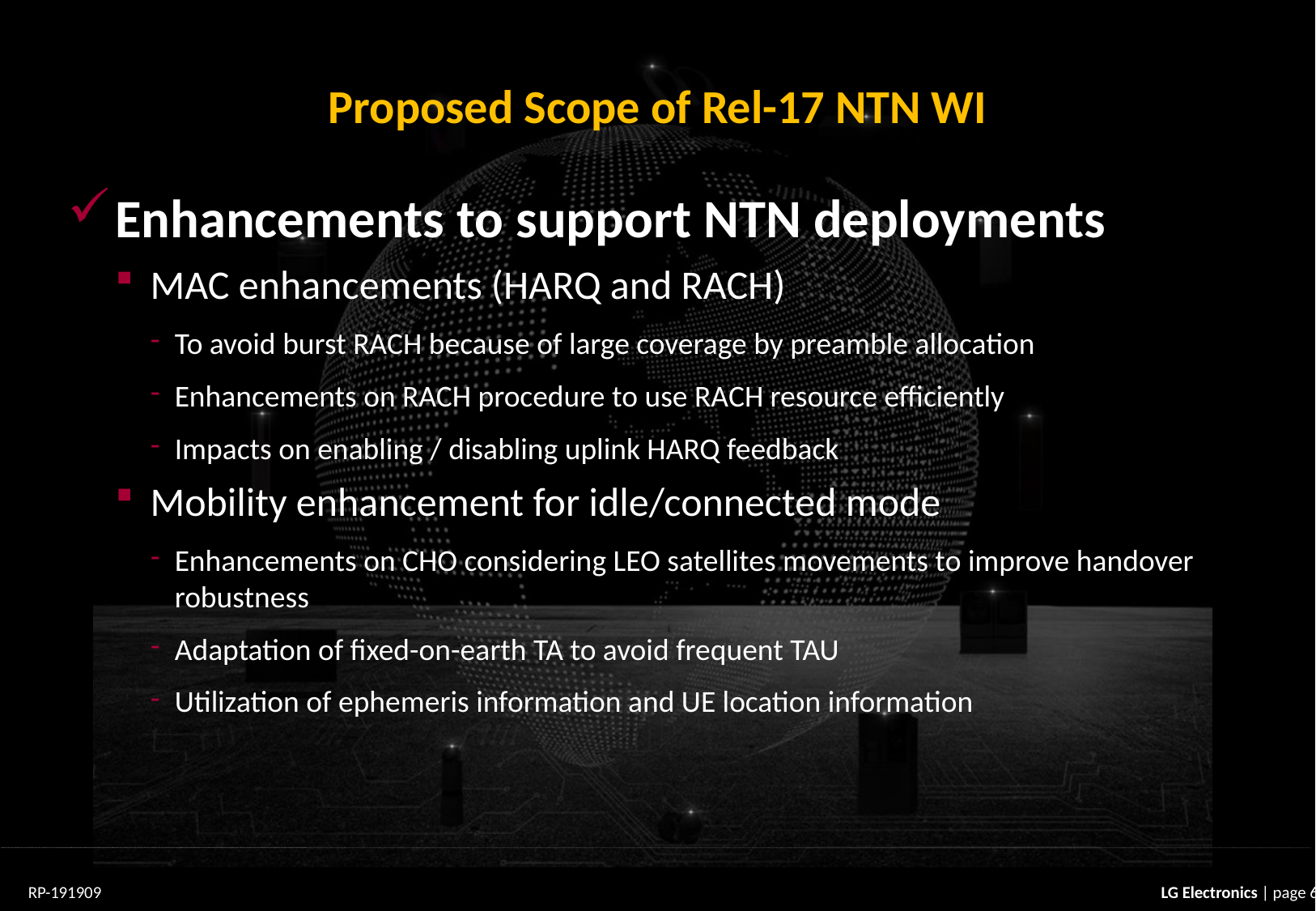

# Proposed Scope of Rel-17 NTN WI
Enhancements to support NTN deployments
MAC enhancements (HARQ and RACH)
To avoid burst RACH because of large coverage by preamble allocation
Enhancements on RACH procedure to use RACH resource efficiently
Impacts on enabling / disabling uplink HARQ feedback
Mobility enhancement for idle/connected mode
Enhancements on CHO considering LEO satellites movements to improve handover robustness
Adaptation of fixed-on-earth TA to avoid frequent TAU
Utilization of ephemeris information and UE location information